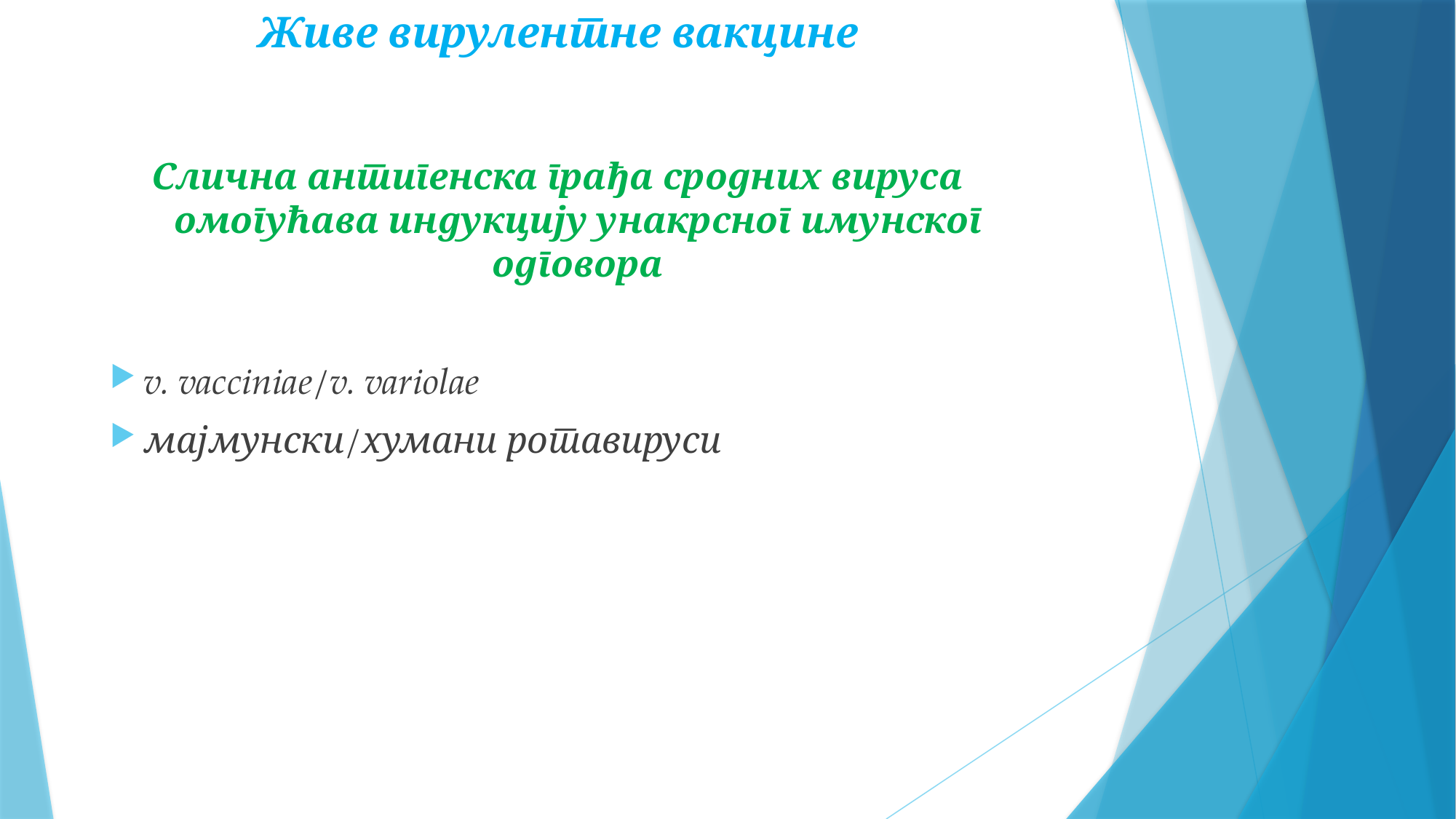

Живе вирулентне вакцине
Слична антигенска грађа сродних вируса омогућава индукцију унакрсног имунског одговора

v. vacciniae/v. variolae
мајмунски/хумани ротавируси